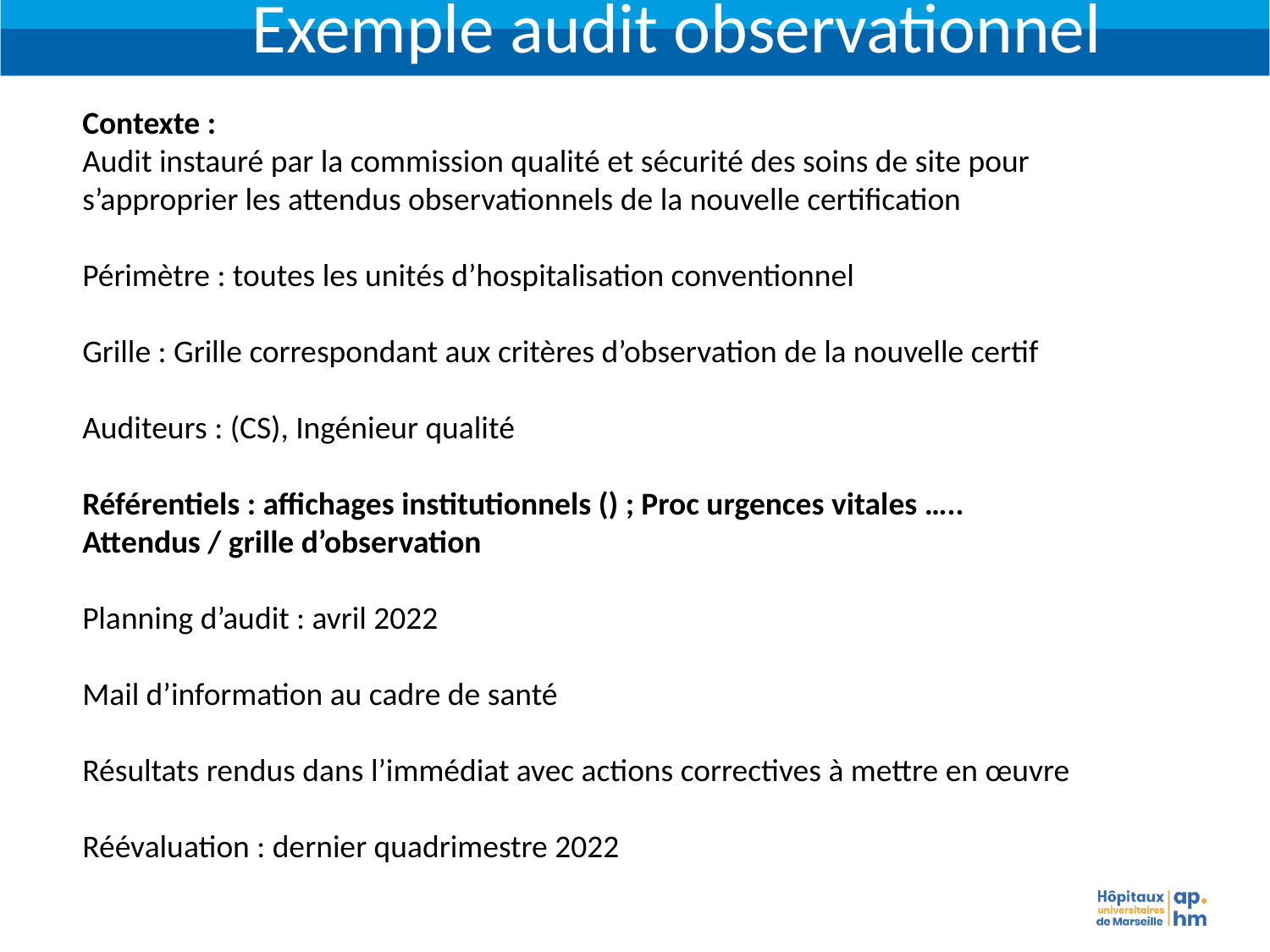

Exemple audit observationnel
Contexte :
Audit instauré par la commission qualité et sécurité des soins de site pour s’approprier les attendus observationnels de la nouvelle certification

Périmètre : toutes les unités d’hospitalisation conventionnel

Grille : Grille correspondant aux critères d’observation de la nouvelle certif

Auditeurs : (CS), Ingénieur qualité

Référentiels : affichages institutionnels () ; Proc urgences vitales …..
Attendus / grille d’observation

Planning d’audit : avril 2022

Mail d’information au cadre de santé

Résultats rendus dans l’immédiat avec actions correctives à mettre en œuvre

Réévaluation : dernier quadrimestre 2022